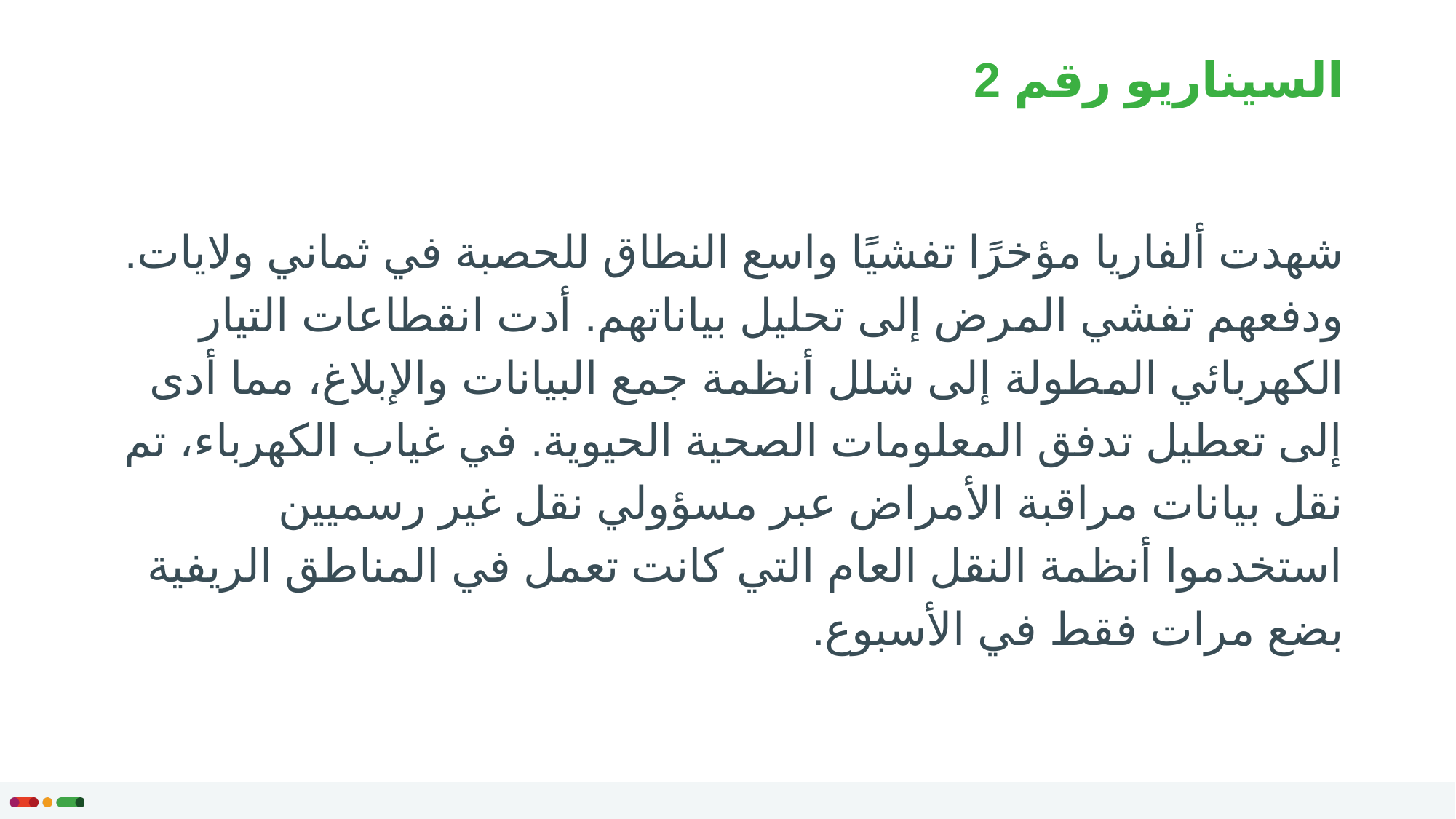

# السيناريو رقم 2
شهدت ألفاريا مؤخرًا تفشيًا واسع النطاق للحصبة في ثماني ولايات. ودفعهم تفشي المرض إلى تحليل بياناتهم. أدت انقطاعات التيار الكهربائي المطولة إلى شلل أنظمة جمع البيانات والإبلاغ، مما أدى إلى تعطيل تدفق المعلومات الصحية الحيوية. في غياب الكهرباء، تم نقل بيانات مراقبة الأمراض عبر مسؤولي نقل غير رسميين استخدموا أنظمة النقل العام التي كانت تعمل في المناطق الريفية بضع مرات فقط في الأسبوع.